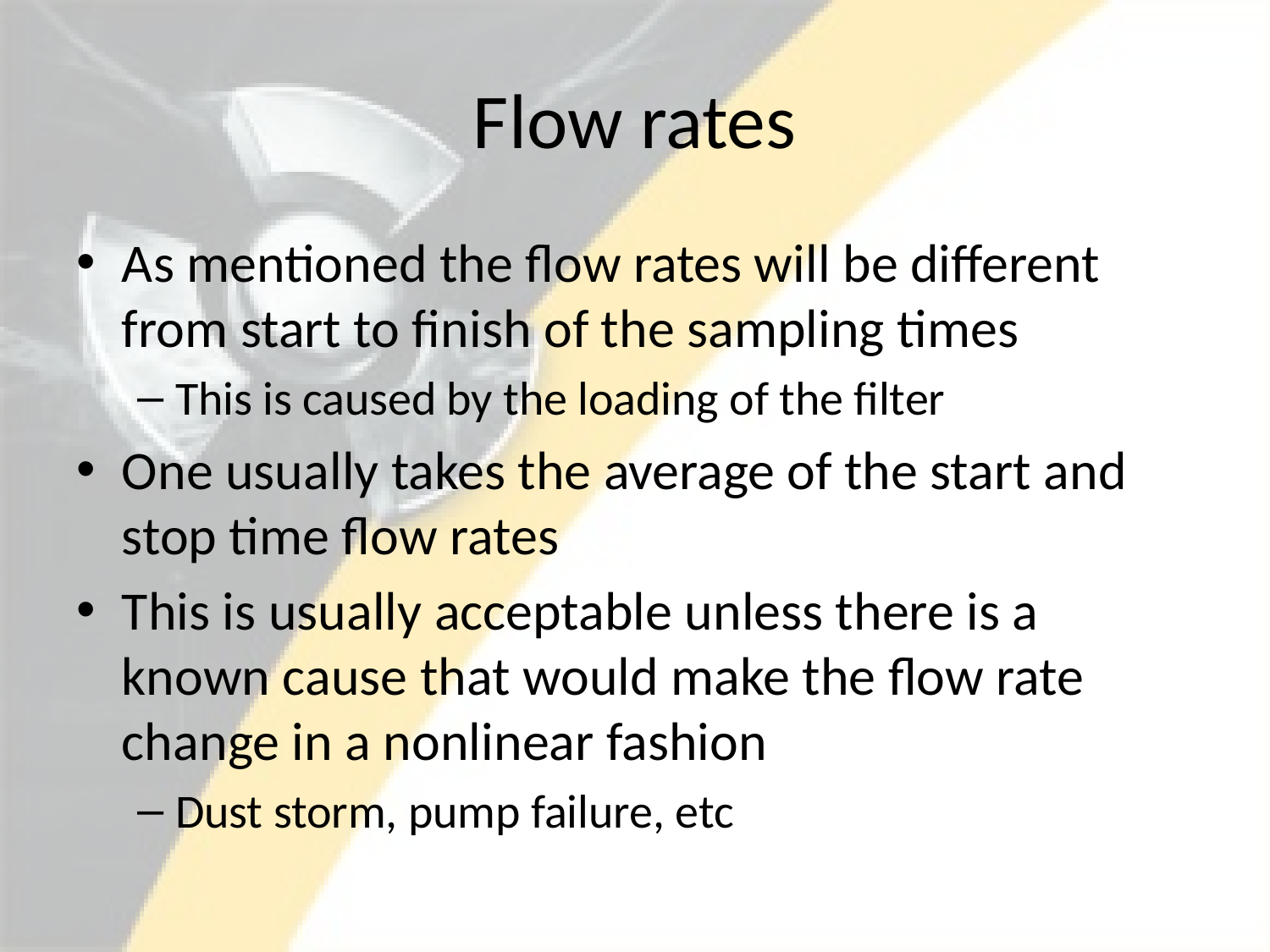

# Flow rates
As mentioned the flow rates will be different from start to finish of the sampling times
This is caused by the loading of the filter
One usually takes the average of the start and stop time flow rates
This is usually acceptable unless there is a known cause that would make the flow rate change in a nonlinear fashion
Dust storm, pump failure, etc